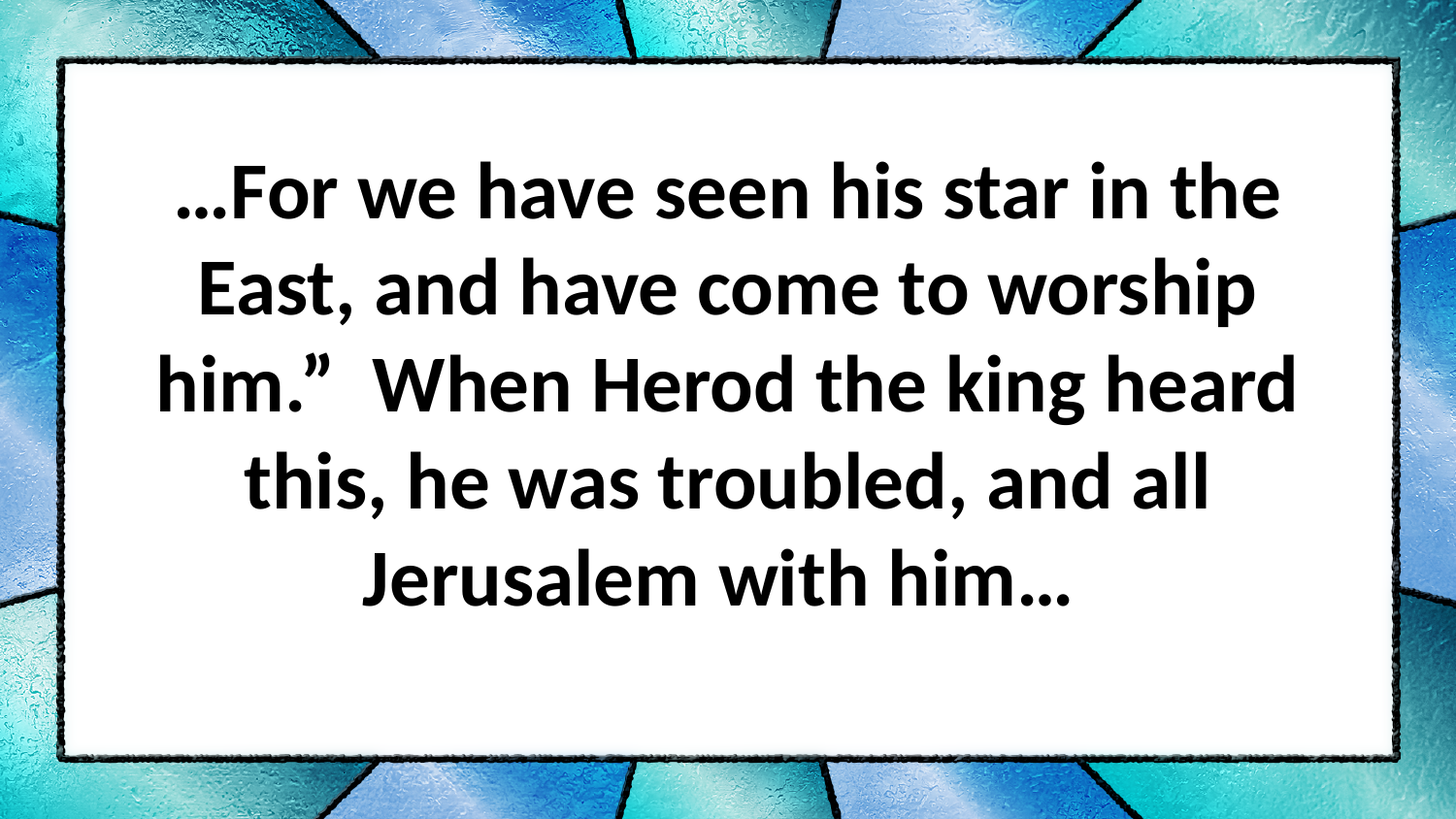

…For we have seen his star in the East, and have come to worship him.”  When Herod the king heard this, he was troubled, and all Jerusalem with him…